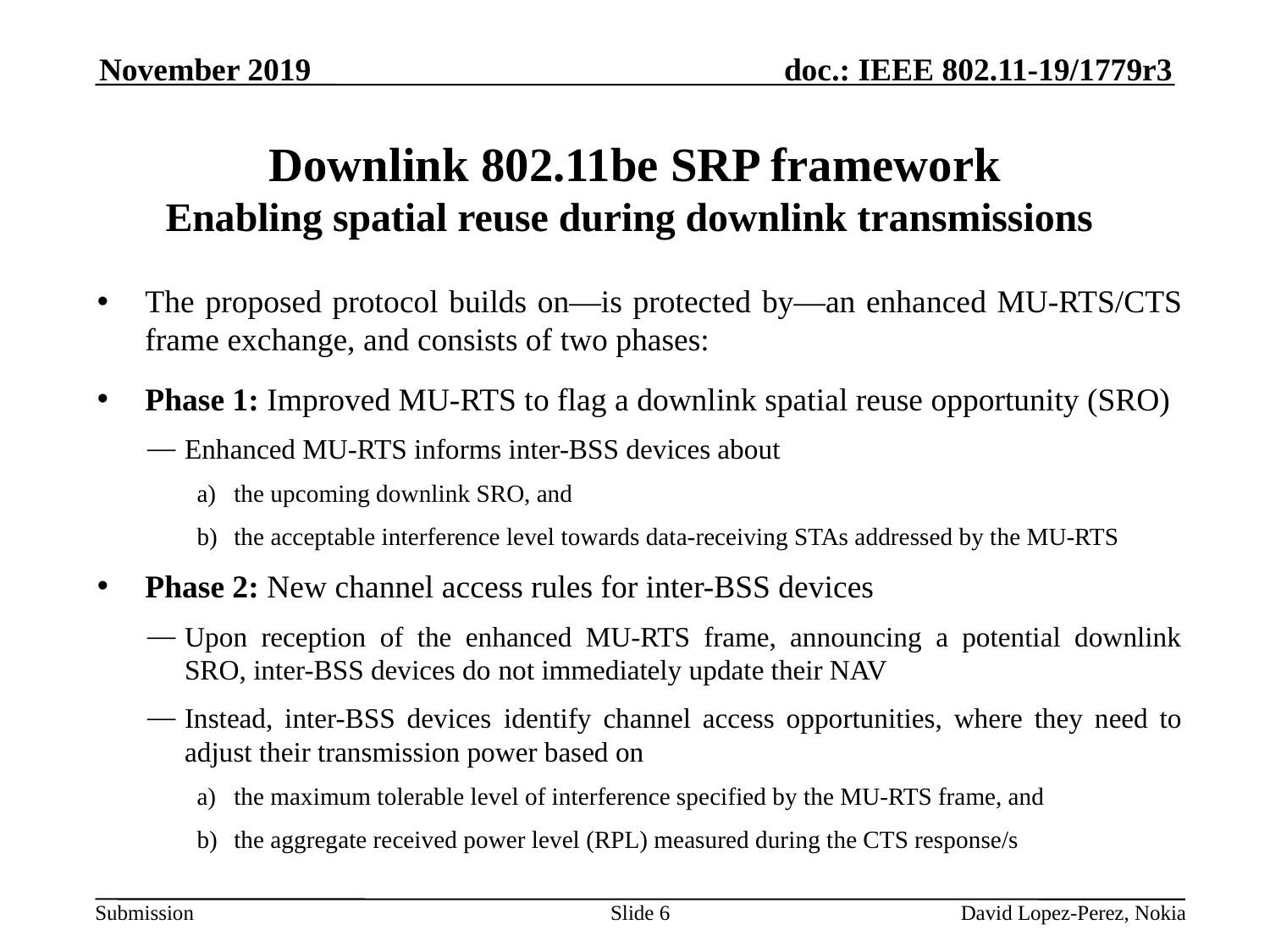

November 2019
# Downlink 802.11be SRP framework Enabling spatial reuse during downlink transmissions
The proposed protocol builds on—is protected by—an enhanced MU-RTS/CTS frame exchange, and consists of two phases:
Phase 1: Improved MU-RTS to flag a downlink spatial reuse opportunity (SRO)
Enhanced MU-RTS informs inter-BSS devices about
the upcoming downlink SRO, and
the acceptable interference level towards data-receiving STAs addressed by the MU-RTS
Phase 2: New channel access rules for inter-BSS devices
Upon reception of the enhanced MU-RTS frame, announcing a potential downlink SRO, inter-BSS devices do not immediately update their NAV
Instead, inter-BSS devices identify channel access opportunities, where they need to adjust their transmission power based on
the maximum tolerable level of interference specified by the MU-RTS frame, and
the aggregate received power level (RPL) measured during the CTS response/s

Slide 6
 David Lopez-Perez, Nokia